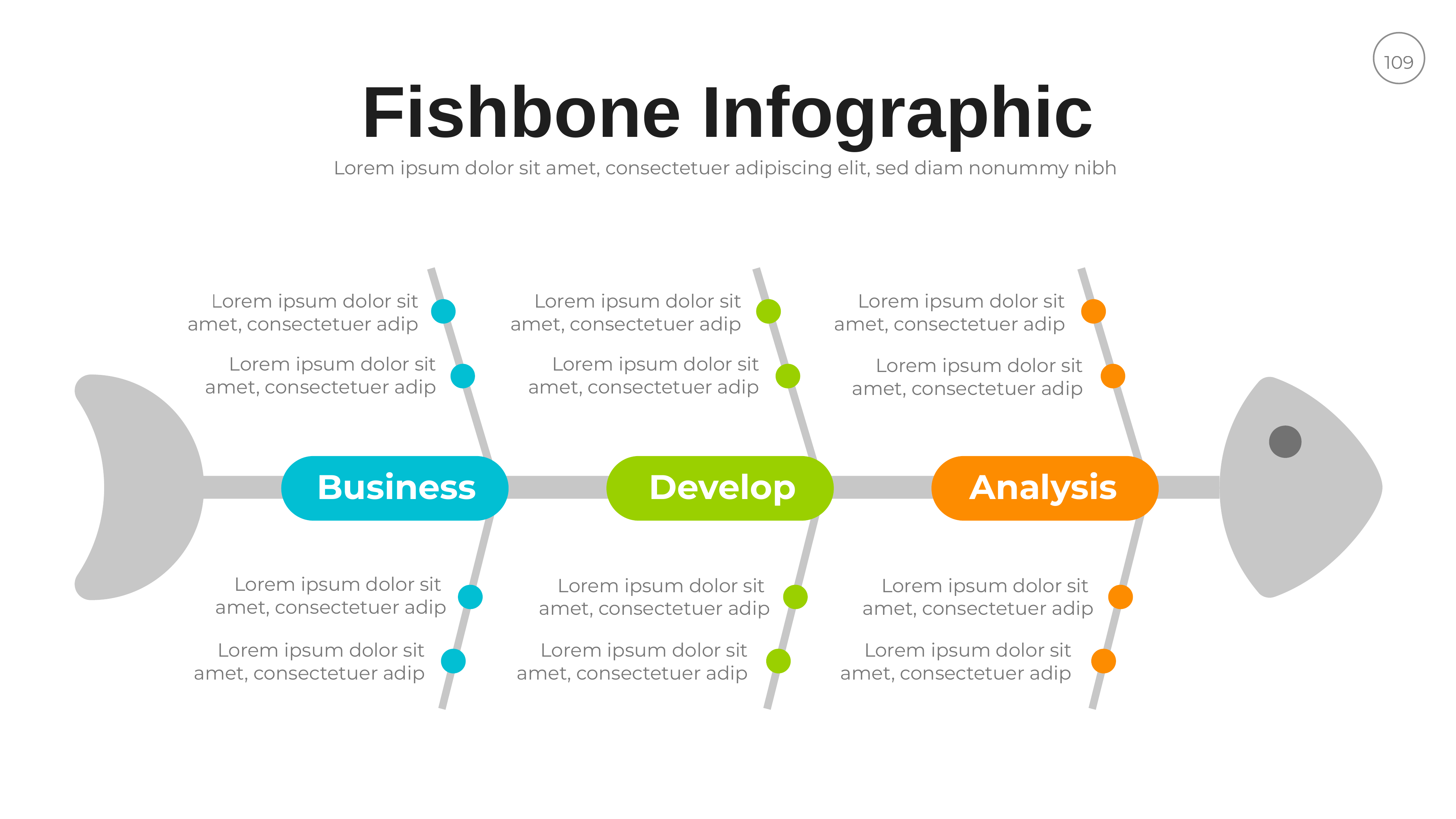

Fishbone Infographic
Lorem ipsum dolor sit amet, consectetuer adipiscing elit, sed diam nonummy nibh

Lorem ipsum dolor sit amet, consectetuer adip
Lorem ipsum dolor sit amet, consectetuer adip
Lorem ipsum dolor sit amet, consectetuer adip

Lorem ipsum dolor sit amet, consectetuer adip
Lorem ipsum dolor sit amet, consectetuer adip
Lorem ipsum dolor sit amet, consectetuer adip

Business
Develop
Analysis

Lorem ipsum dolor sit
amet, consectetuer adip
Lorem ipsum dolor sit
amet, consectetuer adip
Lorem ipsum dolor sit
amet, consectetuer adip

Lorem ipsum dolor sit amet, consectetuer adip
Lorem ipsum dolor sit amet, consectetuer adip
Lorem ipsum dolor sit amet, consectetuer adip